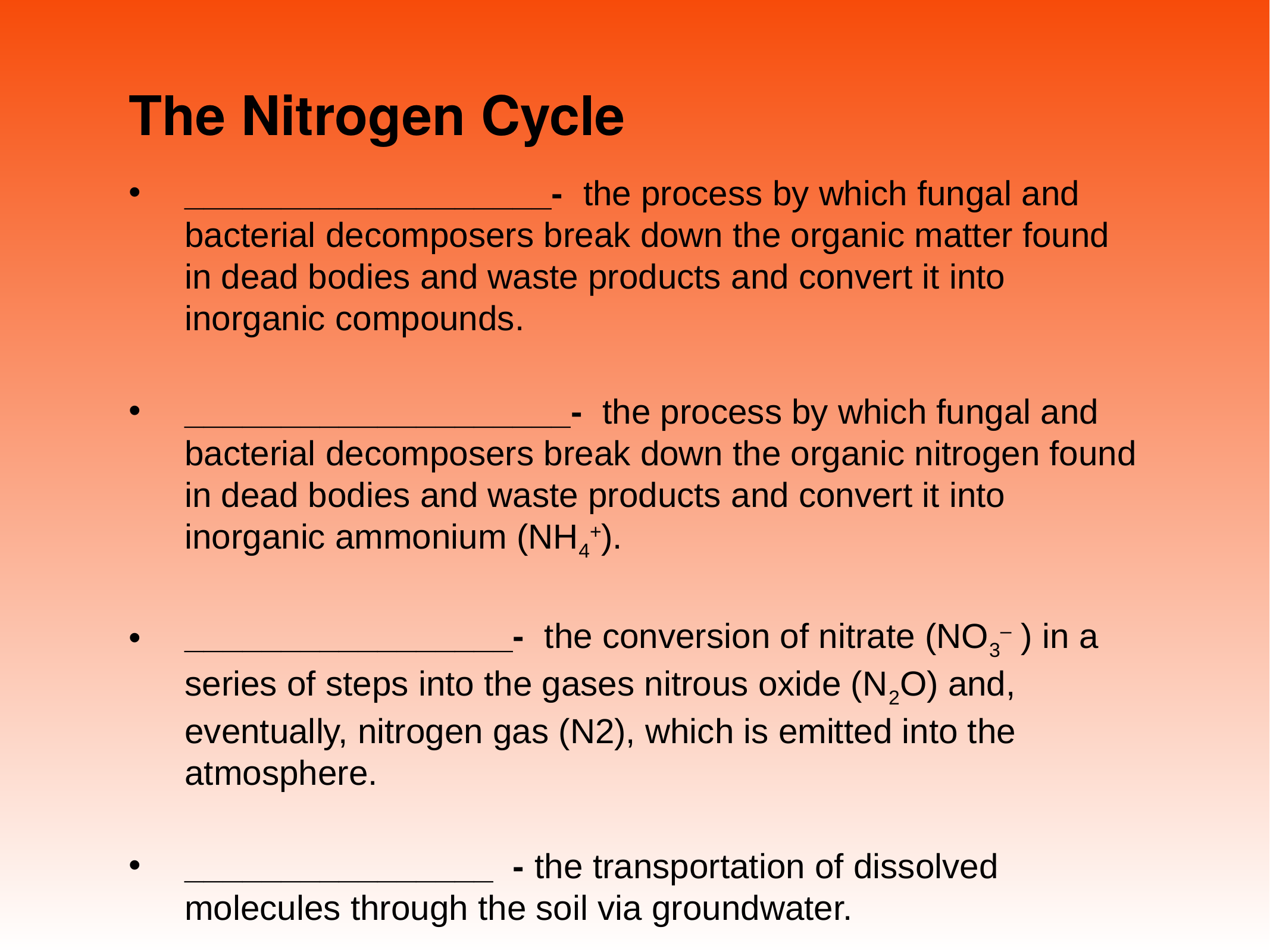

# The Nitrogen Cycle
___________________-  the process by which fungal and bacterial decomposers break down the organic matter found in dead bodies and waste products and convert it into inorganic compounds.
____________________-  the process by which fungal and bacterial decomposers break down the organic nitrogen found in dead bodies and waste products and convert it into inorganic ammonium (NH4+).
_________________-  the conversion of nitrate (NO3– ) in a series of steps into the gases nitrous oxide (N2O) and, eventually, nitrogen gas (N2), which is emitted into the atmosphere.
________________  - the transportation of dissolved molecules through the soil via groundwater.